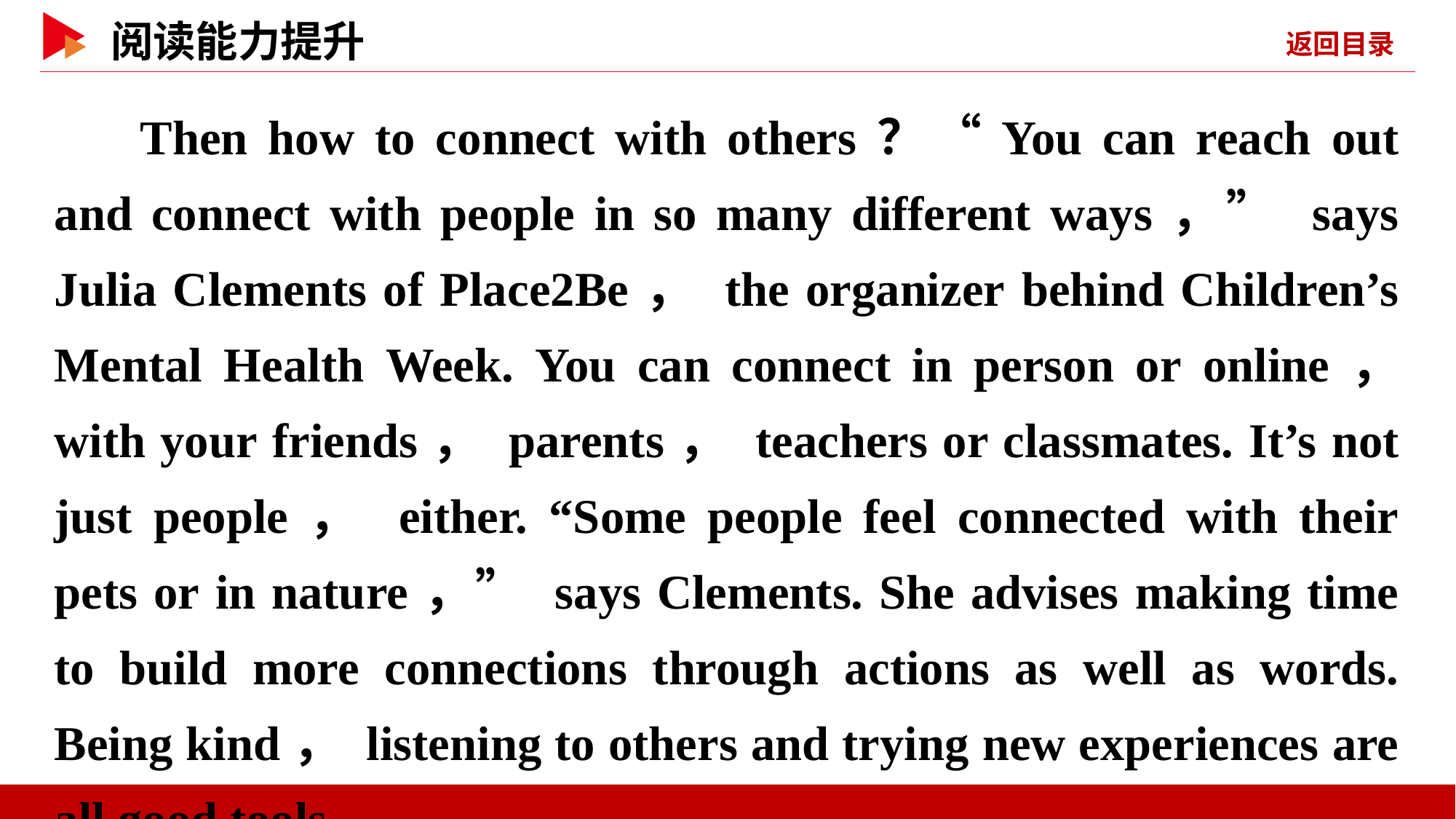

Then how to connect with others？“You can reach out and connect with people in so many different ways，” says Julia Clements of Place2Be， the organizer behind Children’s Mental Health Week. You can connect in person or online， with your friends， parents， teachers or classmates. It’s not just people， either. “Some people feel connected with their pets or in nature，” says Clements. She advises making time to build more connections through actions as well as words. Being kind， listening to others and trying new experiences are all good tools.